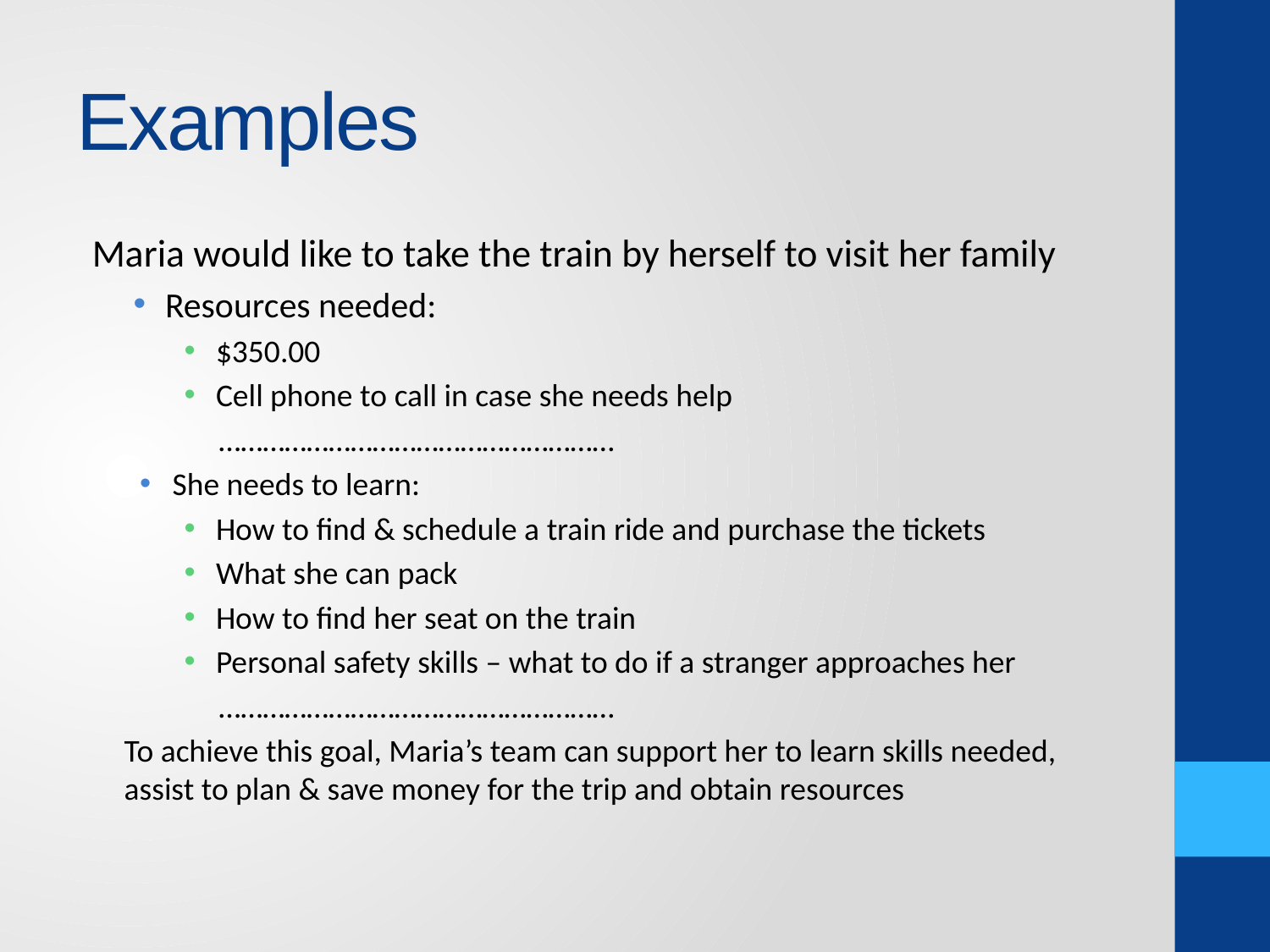

# Examples
Maria would like to take the train by herself to visit her family
Resources needed:
$350.00
Cell phone to call in case she needs help
………………………………………………
She needs to learn:
How to find & schedule a train ride and purchase the tickets
What she can pack
How to find her seat on the train
Personal safety skills – what to do if a stranger approaches her
………………………………………………
To achieve this goal, Maria’s team can support her to learn skills needed, assist to plan & save money for the trip and obtain resources